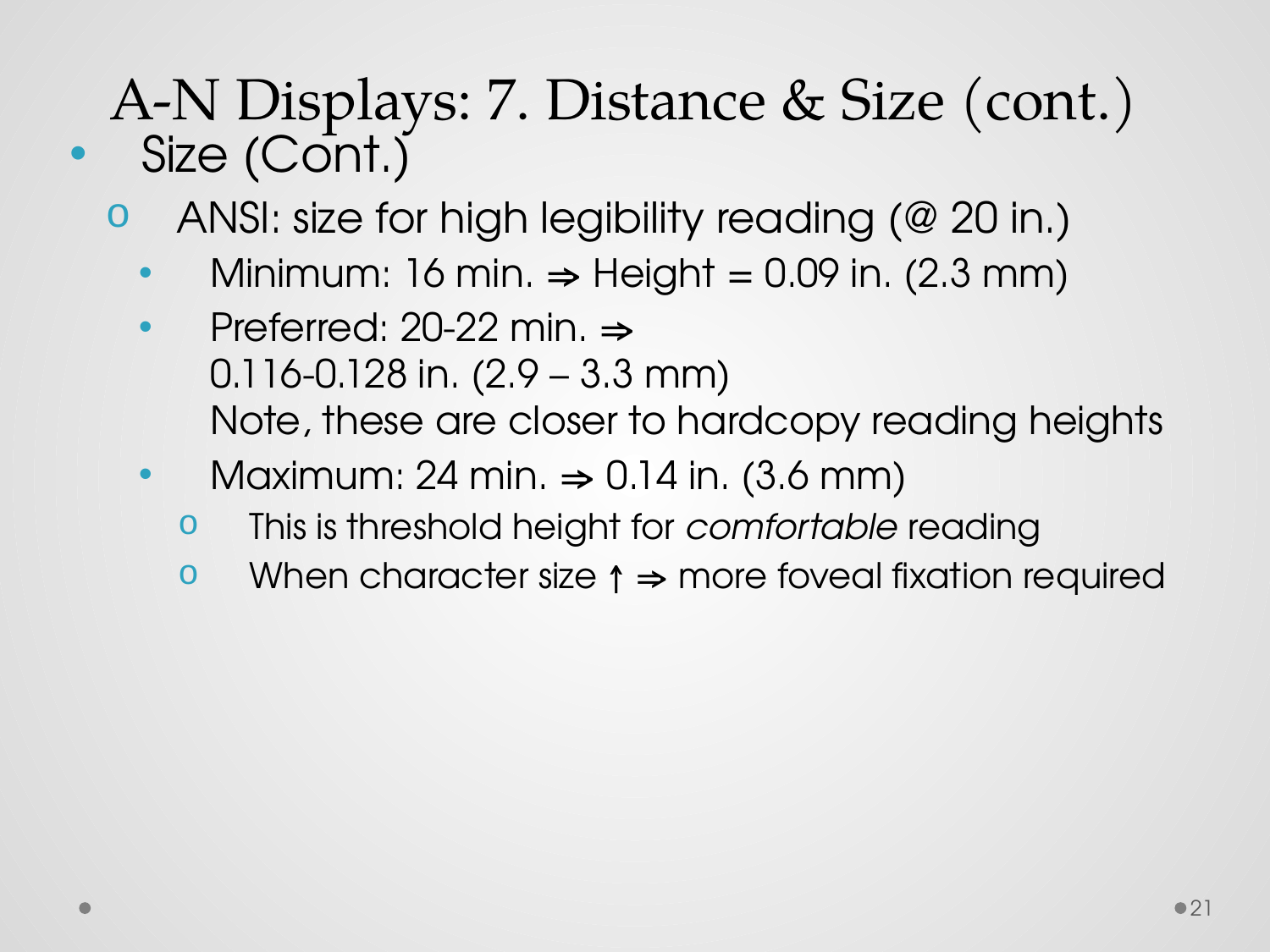

# A-N Displays: 7. Distance & Size (cont.)

Size (Cont.)
ANSI: size for high legibility reading (@ 20 in.)
Minimum: 16 min. ⇒ Height = 0.09 in. (2.3 mm)
Preferred: 20-22 min. ⇒
0.116-0.128 in. (2.9 – 3.3 mm)
Note, these are closer to hardcopy reading heights
Maximum: 24 min. ⇒ 0.14 in. (3.6 mm)
This is threshold height for comfortable reading
When character size ↑ ⇒ more foveal fixation required
21